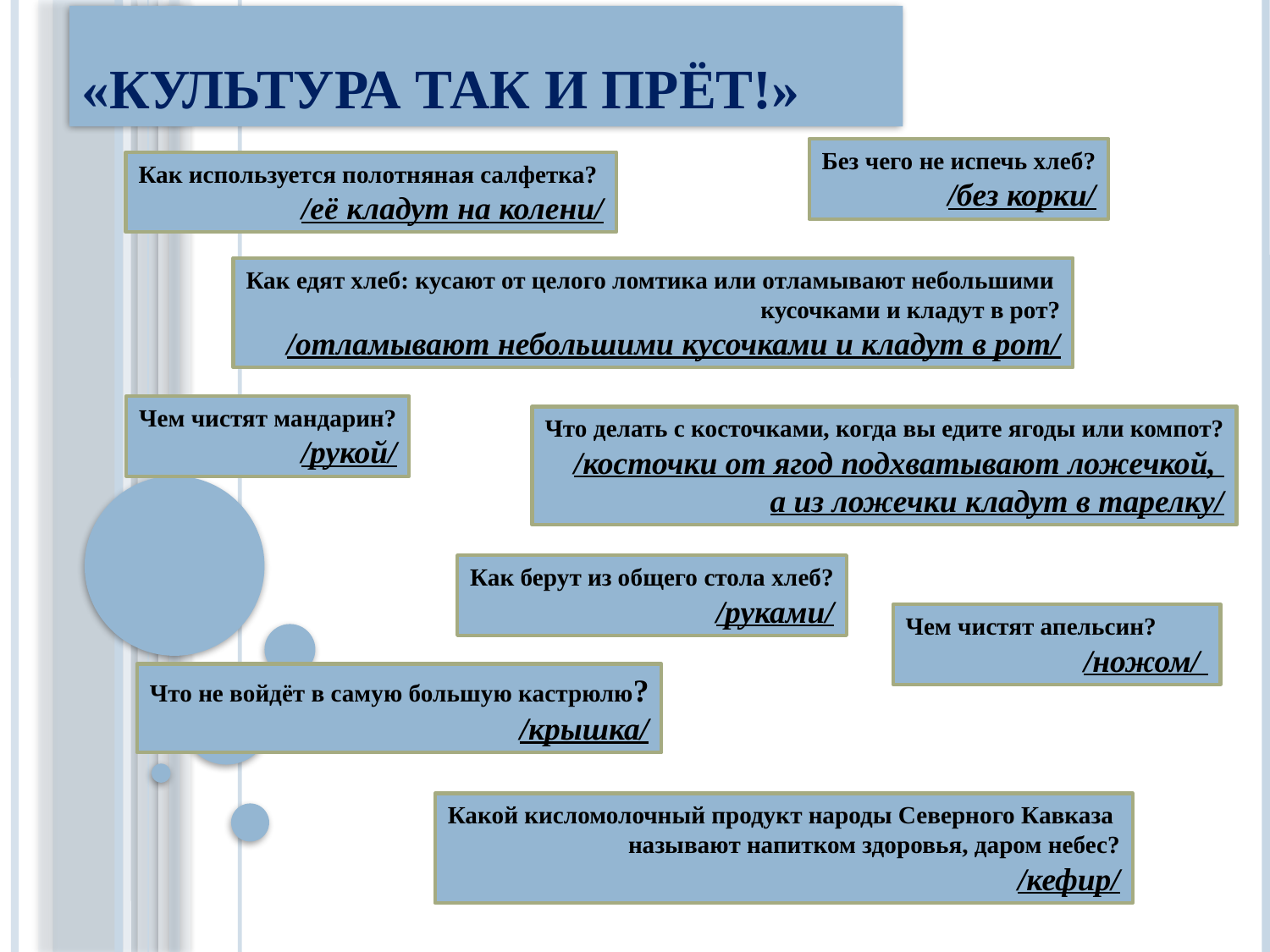

«Культура так и прёт!»
Без чего не испечь хлеб?
/без корки/
Как используется полотняная салфетка?
/её кладут на колени/
Как едят хлеб: кусают от целого ломтика или отламывают небольшими
кусочками и кладут в рот?
/отламывают небольшими кусочками и кладут в рот/
Чем чистят мандарин?
/рукой/
Что делать с косточками, когда вы едите ягоды или компот?
/косточки от ягод подхватывают ложечкой,
а из ложечки кладут в тарелку/
Как берут из общего стола хлеб?
/руками/
Чем чистят апельсин?
/ножом/
Что не войдёт в самую большую кастрюлю?
/крышка/
Какой кисломолочный продукт народы Северного Кавказа
называют напитком здоровья, даром небес?
/кефир/